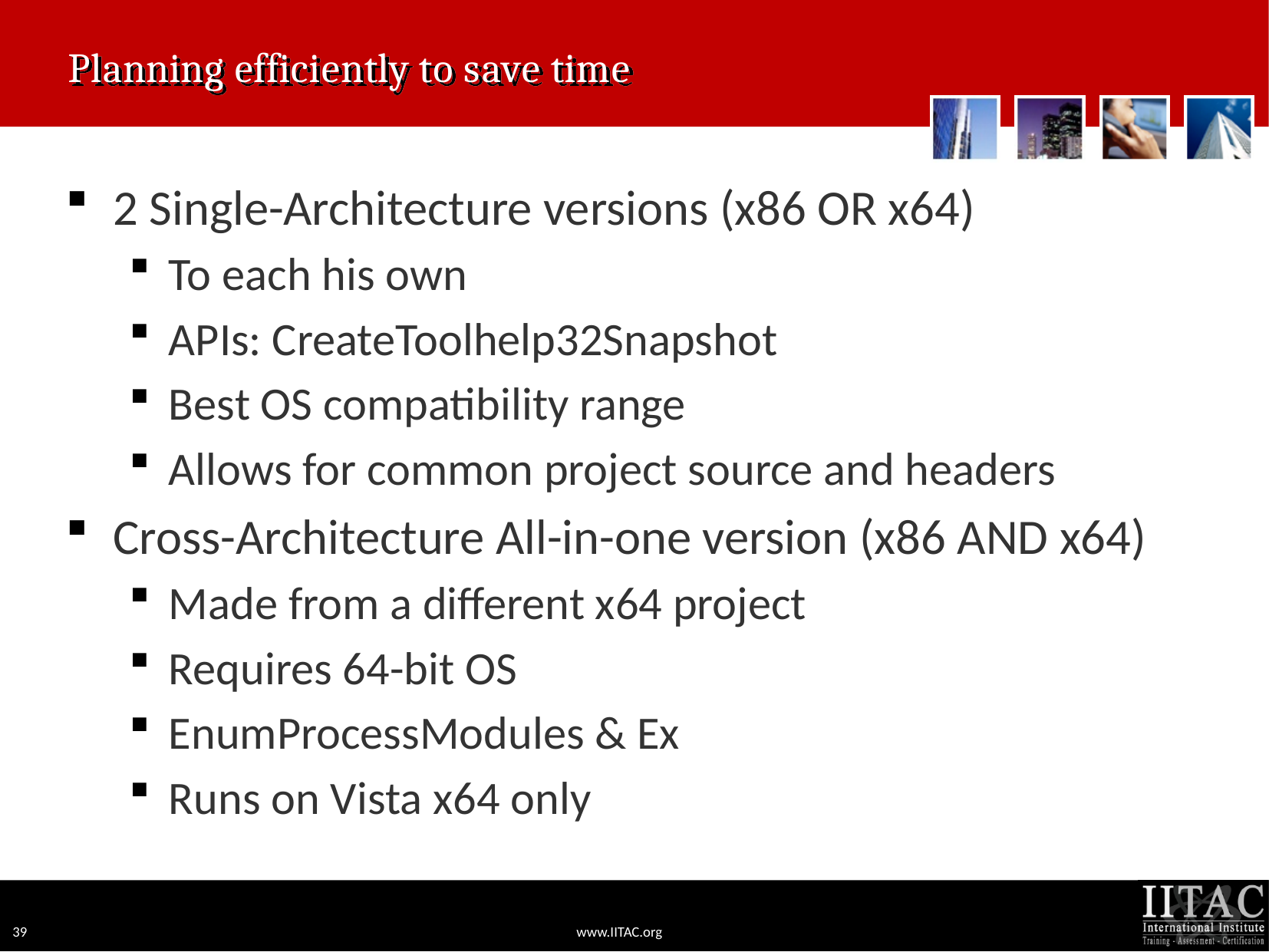

# Planning efficiently to save time
2 Single-Architecture versions (x86 OR x64)
To each his own
APIs: CreateToolhelp32Snapshot
Best OS compatibility range
Allows for common project source and headers
Cross-Architecture All-in-one version (x86 AND x64)
Made from a different x64 project
Requires 64-bit OS
EnumProcessModules & Ex
Runs on Vista x64 only
39
www.IITAC.org